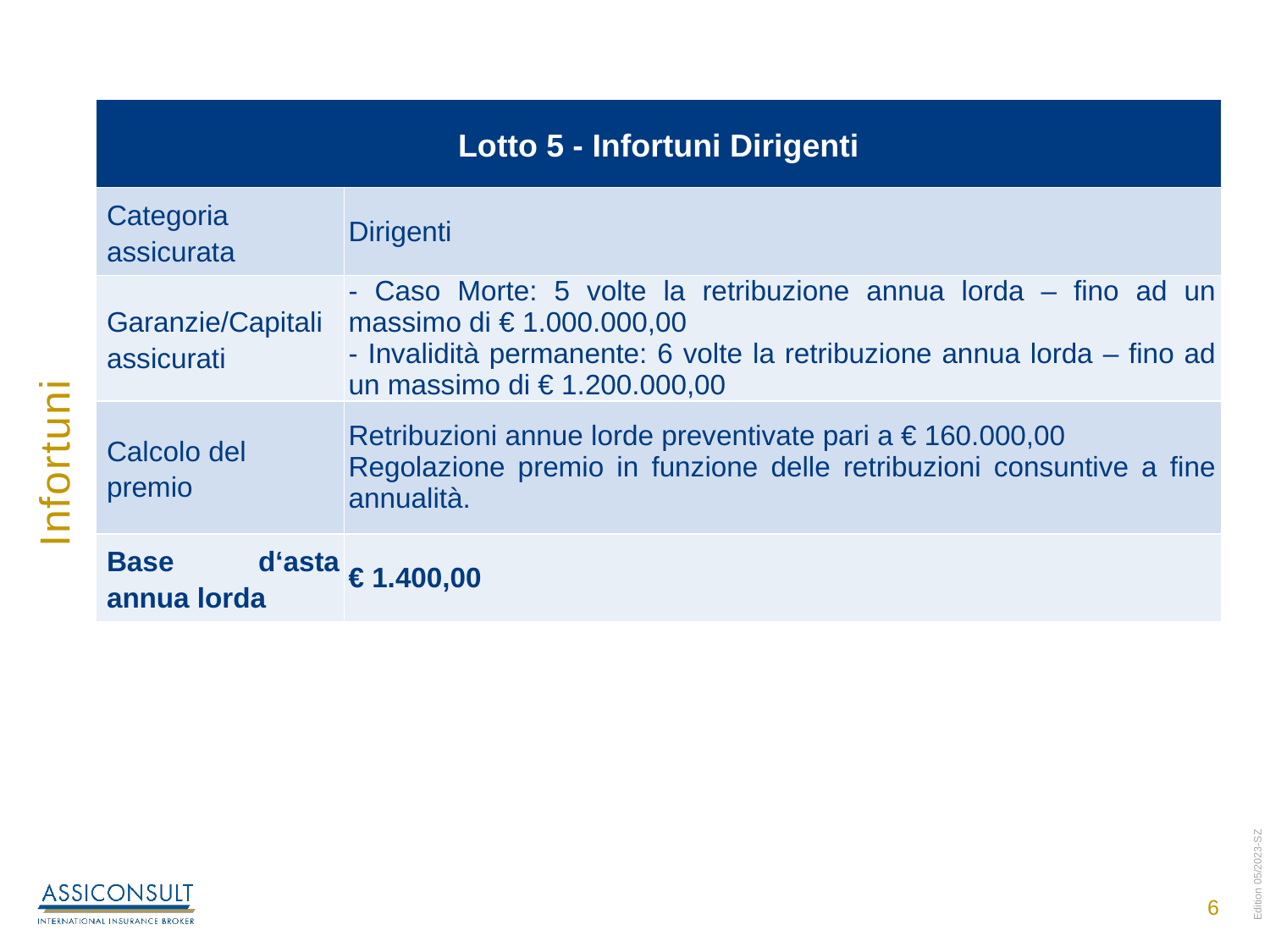

| Lotto 5 - Infortuni Dirigenti |  |
| --- | --- |
| Categoria assicurata | Dirigenti |
| Garanzie/Capitali assicurati | - Caso Morte: 5 volte la retribuzione annua lorda – fino ad un massimo di € 1.000.000,00 - Invalidità permanente: 6 volte la retribuzione annua lorda – fino ad un massimo di € 1.200.000,00 |
| Calcolo del premio | Retribuzioni annue lorde preventivate pari a € 160.000,00 Regolazione premio in funzione delle retribuzioni consuntive a fine annualità. |
| Base d‘asta annua lorda | € 1.400,00 |
Infortuni
6